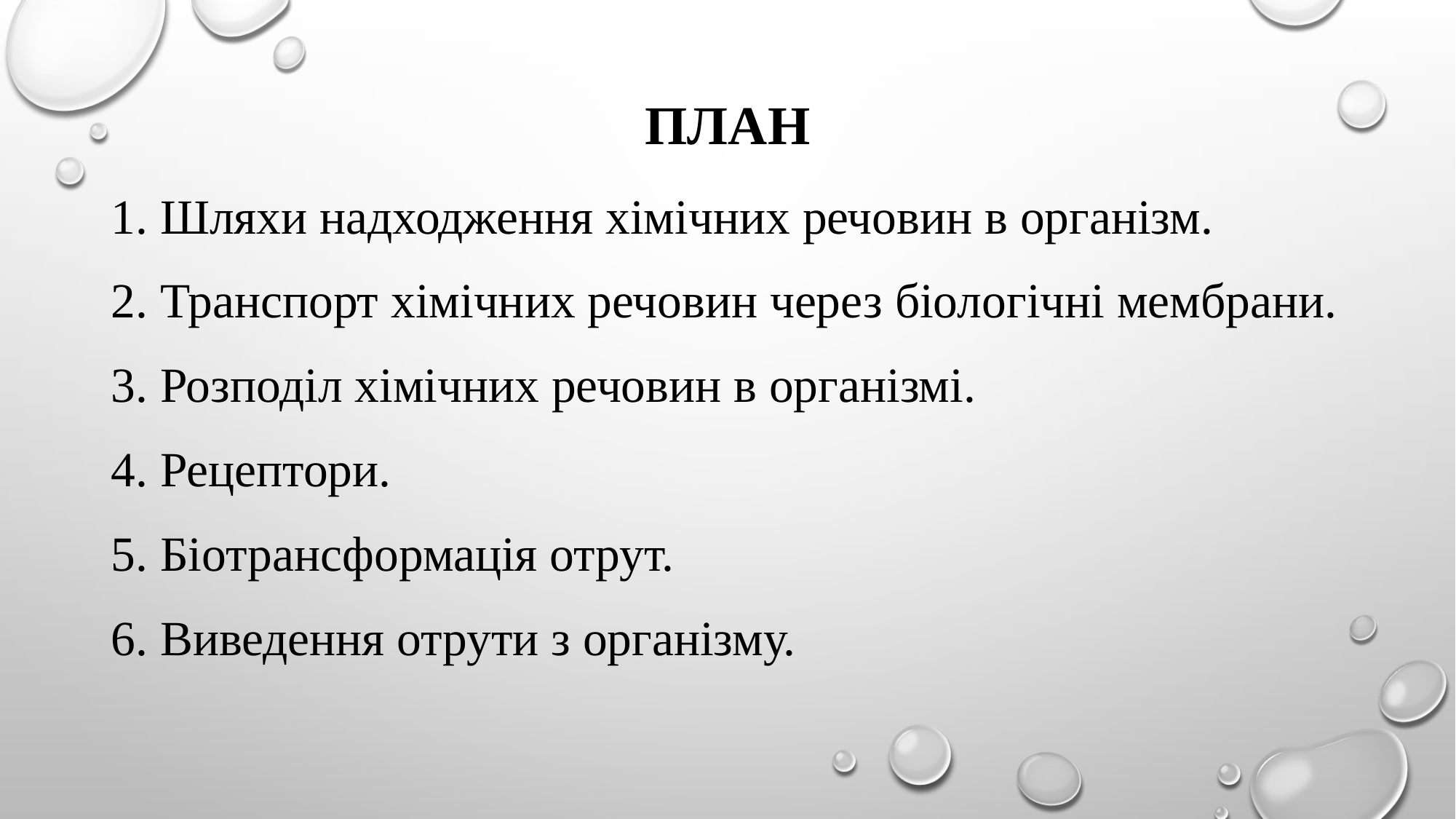

# План
1. Шляхи надходження хімічних речовин в організм.
2. Транспорт хімічних речовин через біологічні мембрани.
3. Розподіл хімічних речовин в організмі.
4. Рецептори.
5. Біотрансформація отрут.
6. Виведення отрути з організму.